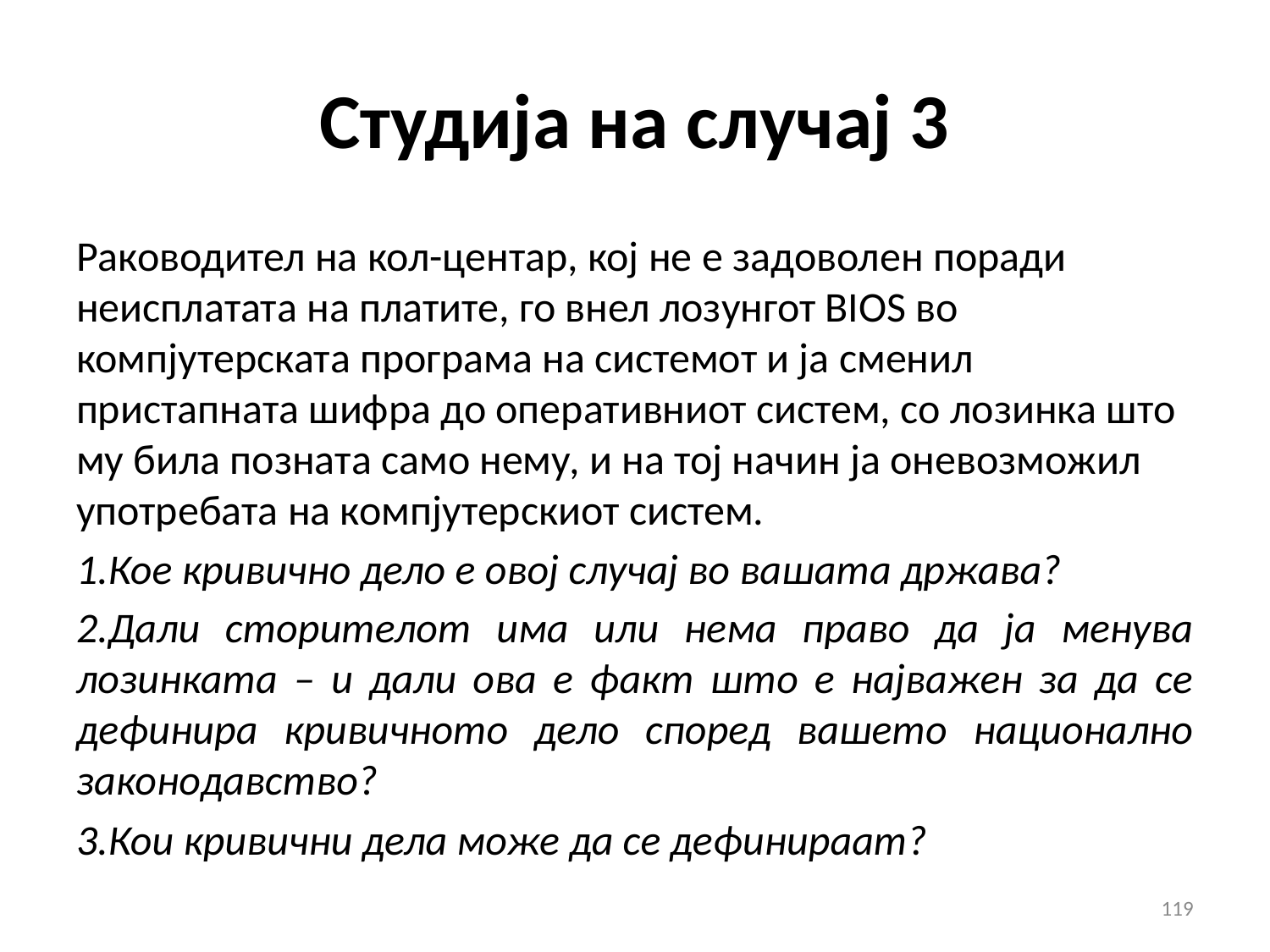

# Студија на случај 3
Раководител на кол-центар, кој не е задоволен поради неисплатата на платите, го внел лозунгот BIOS во компјутерската програма на системот и ја сменил пристапната шифра до оперативниот систем, со лозинка што му била позната само нему, и на тој начин ја оневозможил употребата на компјутерскиот систем.
Кое кривично дело е овој случај во вашата држава?
Дали сторителот има или нема право да ја менува лозинката – и дали ова е факт што е најважен за да се дефинира кривичното дело според вашето национално законодавство?
Кои кривични дела може да се дефинираат?

119